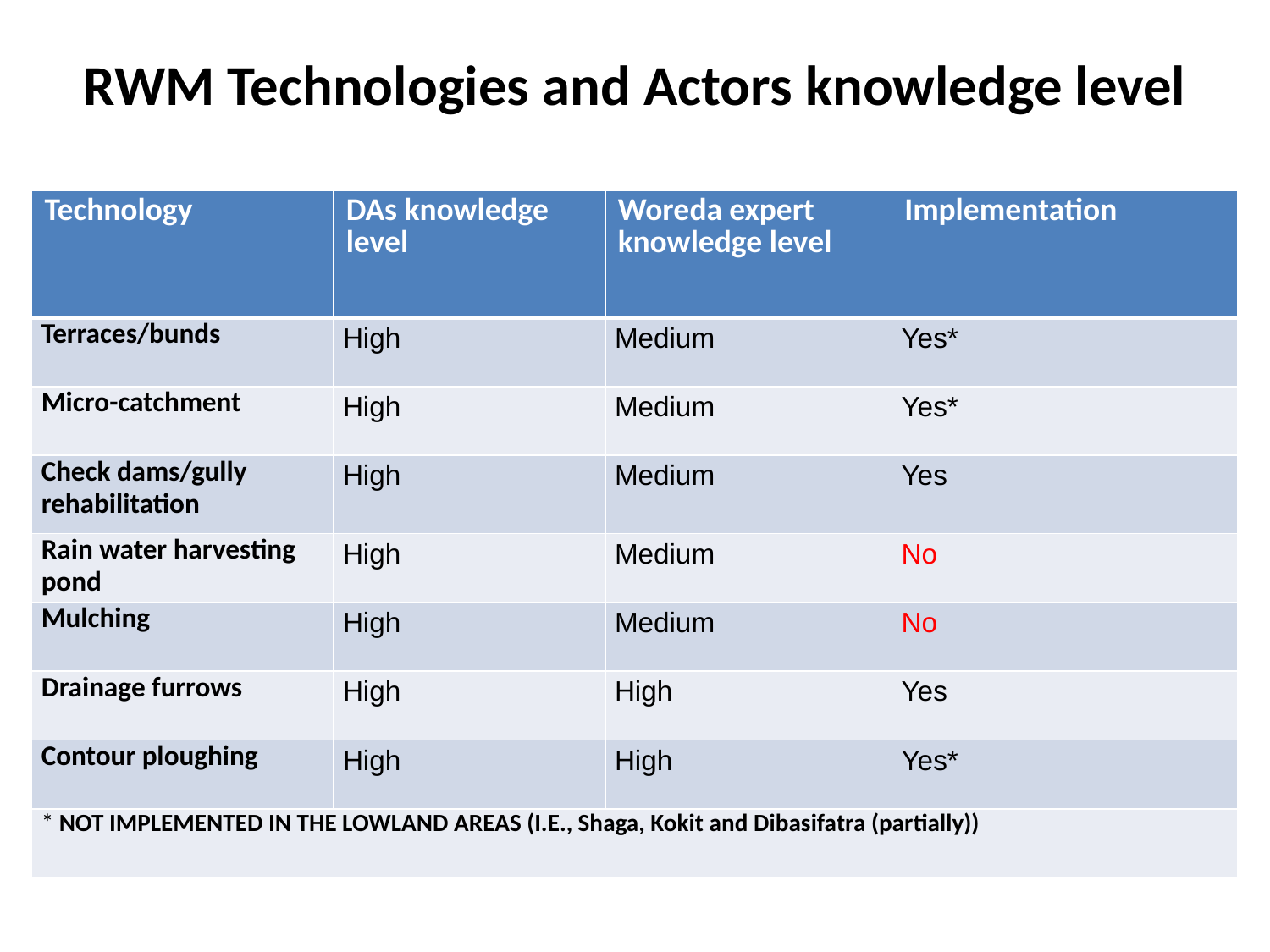

# RWM Technologies and Actors knowledge level
| Technology | DAs knowledge level | Woreda expert knowledge level | Implementation |
| --- | --- | --- | --- |
| Terraces/bunds | High | Medium | Yes\* |
| Micro-catchment | High | Medium | Yes\* |
| Check dams/gully rehabilitation | High | Medium | Yes |
| Rain water harvesting pond | High | Medium | No |
| Mulching | High | Medium | No |
| Drainage furrows | High | High | Yes |
| Contour ploughing | High | High | Yes\* |
| \* NOT IMPLEMENTED IN THE LOWLAND AREAS (I.E., Shaga, Kokit and Dibasifatra (partially)) |  |  |  |